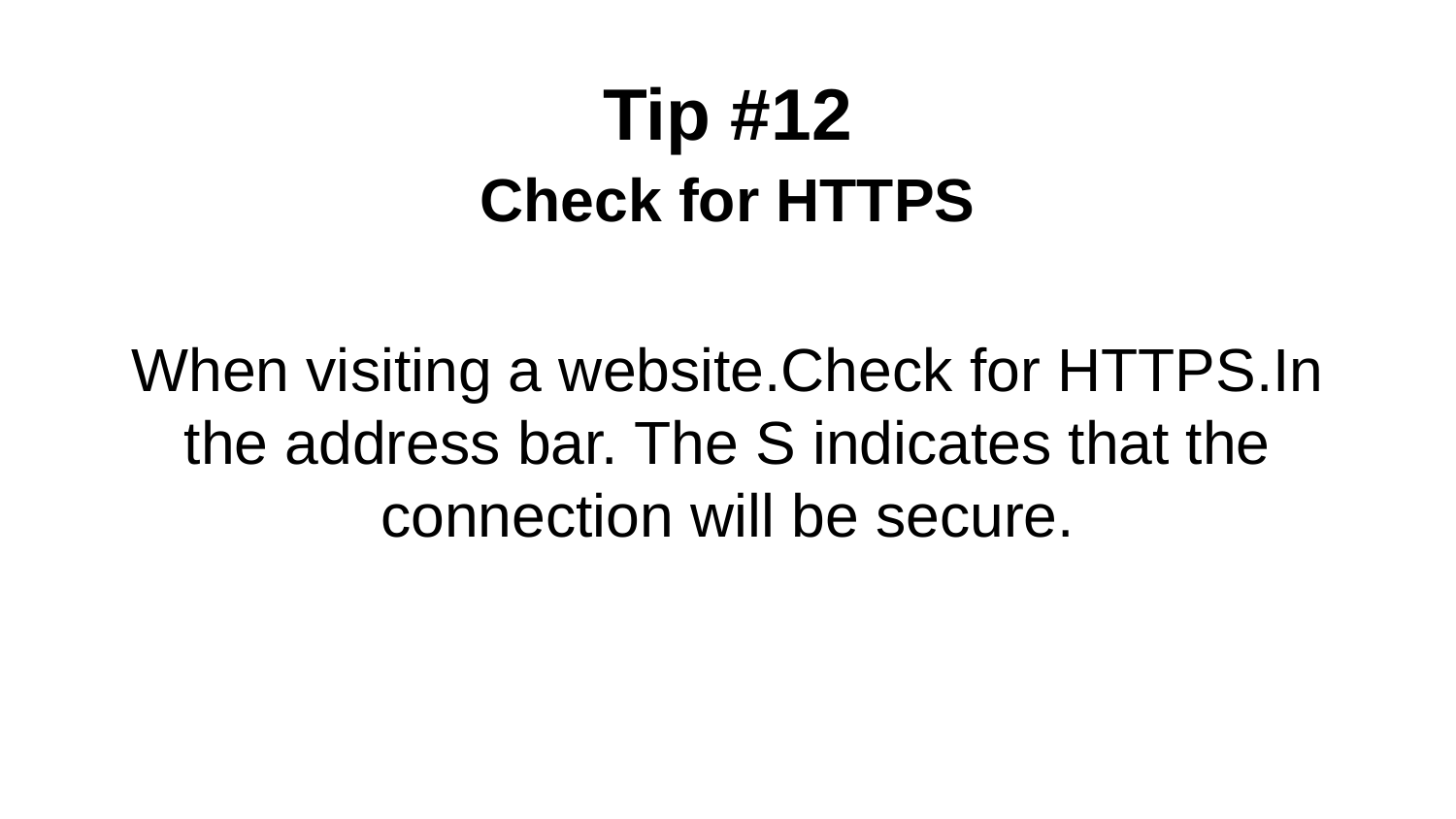

# Tip #12

Check for HTTPS

When visiting a website.Check for HTTPS.In the address bar. The S indicates that the connection will be secure.